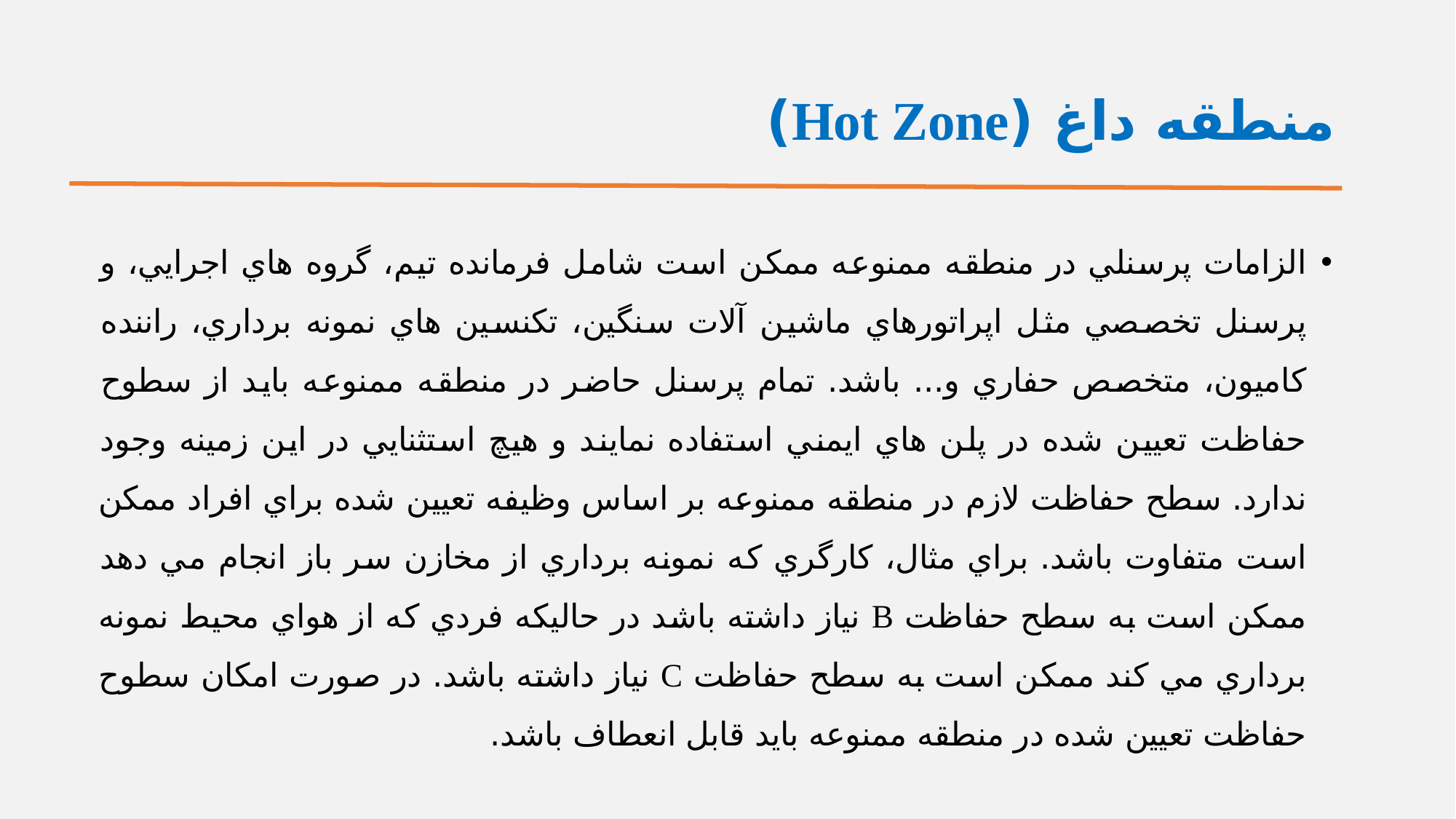

# منطقه داغ (Hot Zone)
الزامات پرسنلي در منطقه ممنوعه ممكن است شامل فرمانده تيم، گروه هاي اجرايي، و پرسنل تخصصي مثل اپراتورهاي ماشين آلات سنگين، تكنسين هاي نمونه برداري، راننده كاميون، متخصص حفاري و... باشد. تمام پرسنل حاضر در منطقه ممنوعه بايد از سطوح حفاظت تعيين شده در پلن هاي ايمني استفاده نمايند و هيچ استثنايي در اين زمينه وجود ندارد. سطح حفاظت لازم در منطقه ممنوعه بر اساس وظيفه تعيين شده براي افراد ممكن است متفاوت باشد. براي مثال، كارگري كه نمونه برداري از مخازن سر باز انجام مي دهد ممكن است به سطح حفاظت B نياز داشته باشد در حاليكه فردي كه از هواي محيط نمونه برداري مي كند ممكن است به سطح حفاظت C نياز داشته باشد. در صورت امكان سطوح حفاظت تعيين شده در منطقه ممنوعه بايد قابل انعطاف باشد.